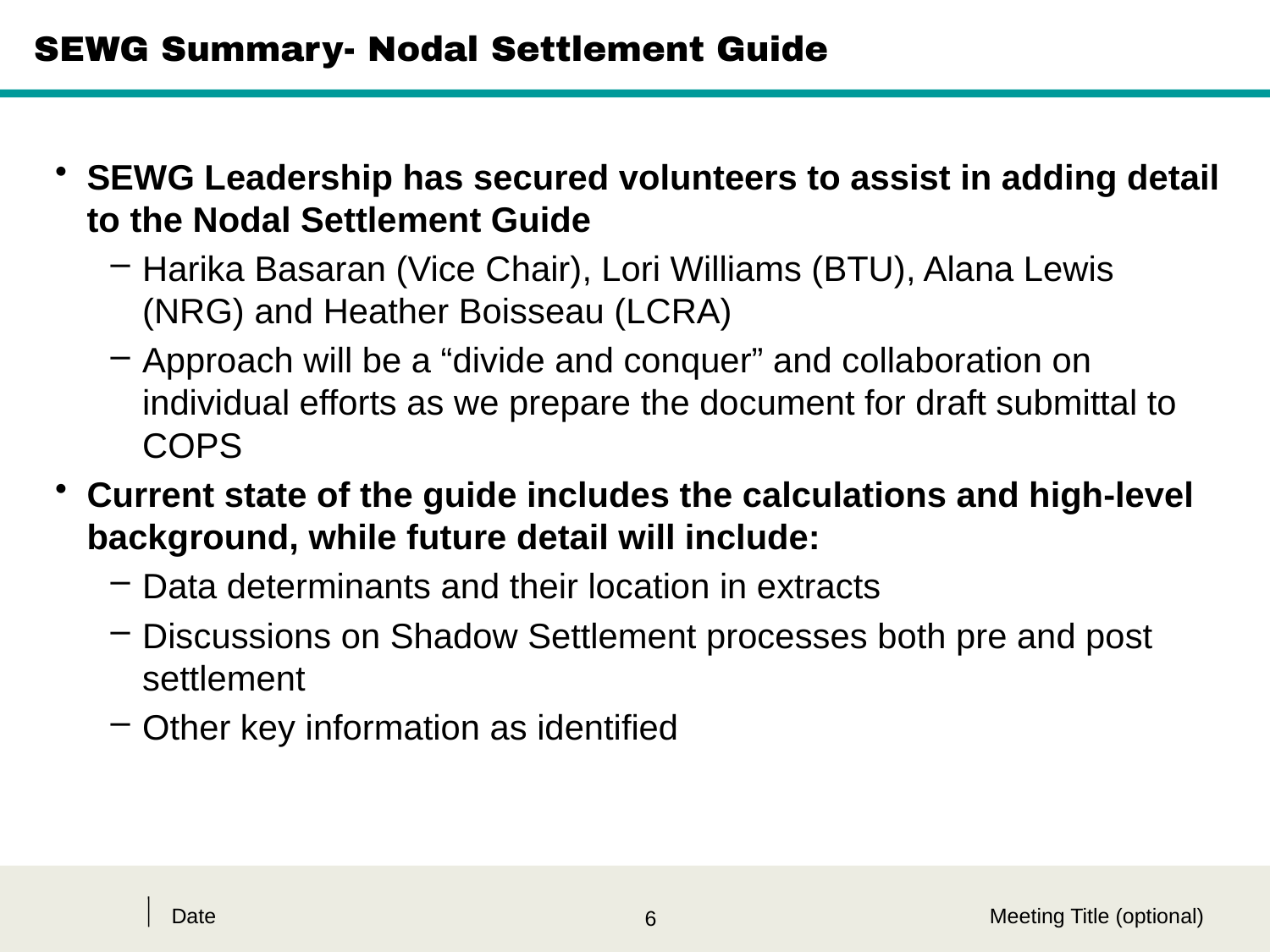

# SEWG Summary- Nodal Settlement Guide
SEWG Leadership has secured volunteers to assist in adding detail to the Nodal Settlement Guide
Harika Basaran (Vice Chair), Lori Williams (BTU), Alana Lewis (NRG) and Heather Boisseau (LCRA)
Approach will be a “divide and conquer” and collaboration on individual efforts as we prepare the document for draft submittal to COPS
Current state of the guide includes the calculations and high-level background, while future detail will include:
Data determinants and their location in extracts
Discussions on Shadow Settlement processes both pre and post settlement
Other key information as identified

Date
Meeting Title (optional)